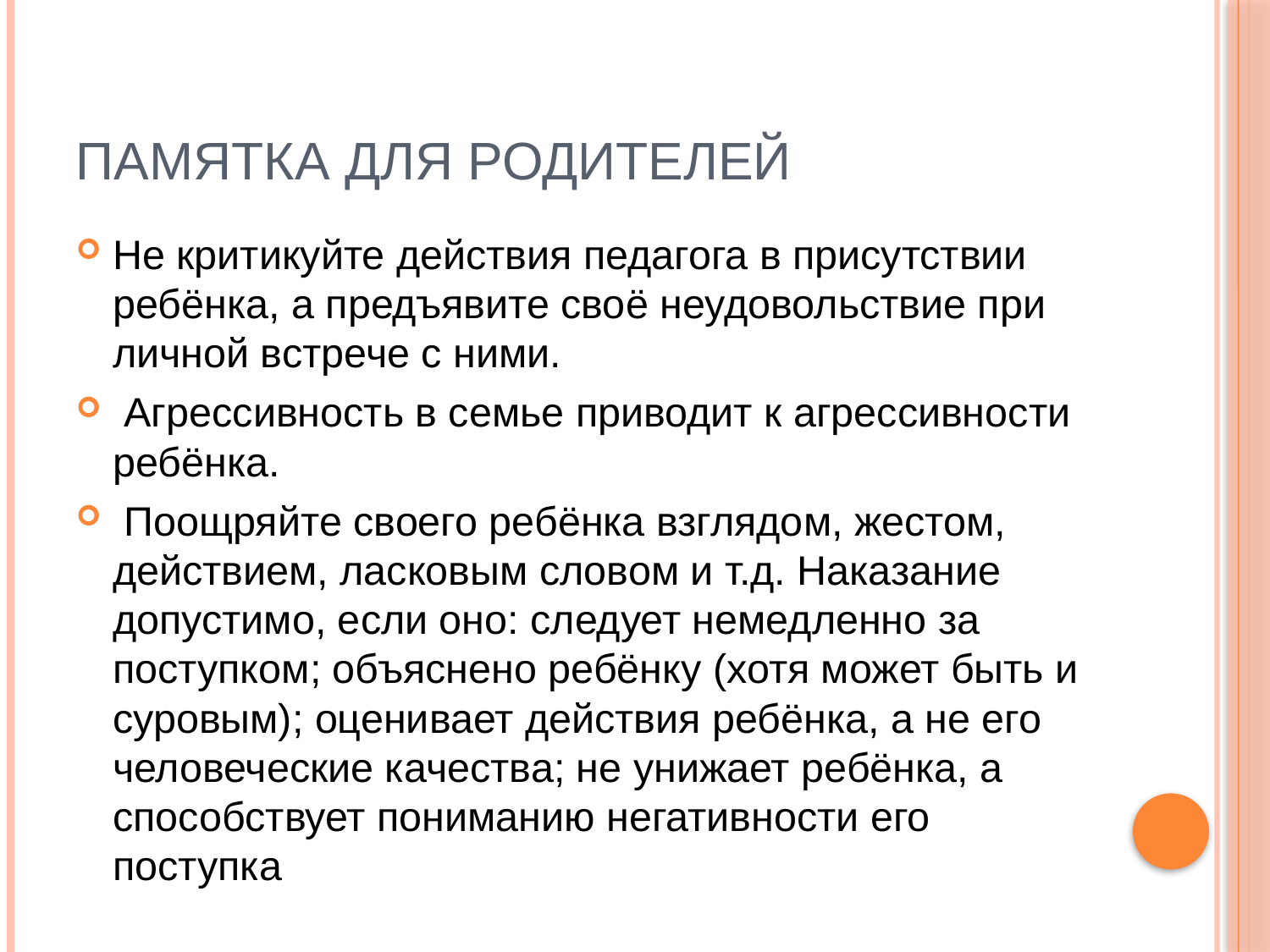

# Памятка для родителей
Не критикуйте действия педагога в присутствии ребёнка, а предъявите своё неудовольствие при личной встрече с ними.
 Агрессивность в семье приводит к агрессивности ребёнка.
 Поощряйте своего ребёнка взглядом, жестом, действием, ласковым словом и т.д. Наказание допустимо, если оно: следует немедленно за поступком; объяснено ребёнку (хотя может быть и суровым); оценивает действия ребёнка, а не его человеческие качества; не унижает ребёнка, а способствует пониманию негативности его поступка